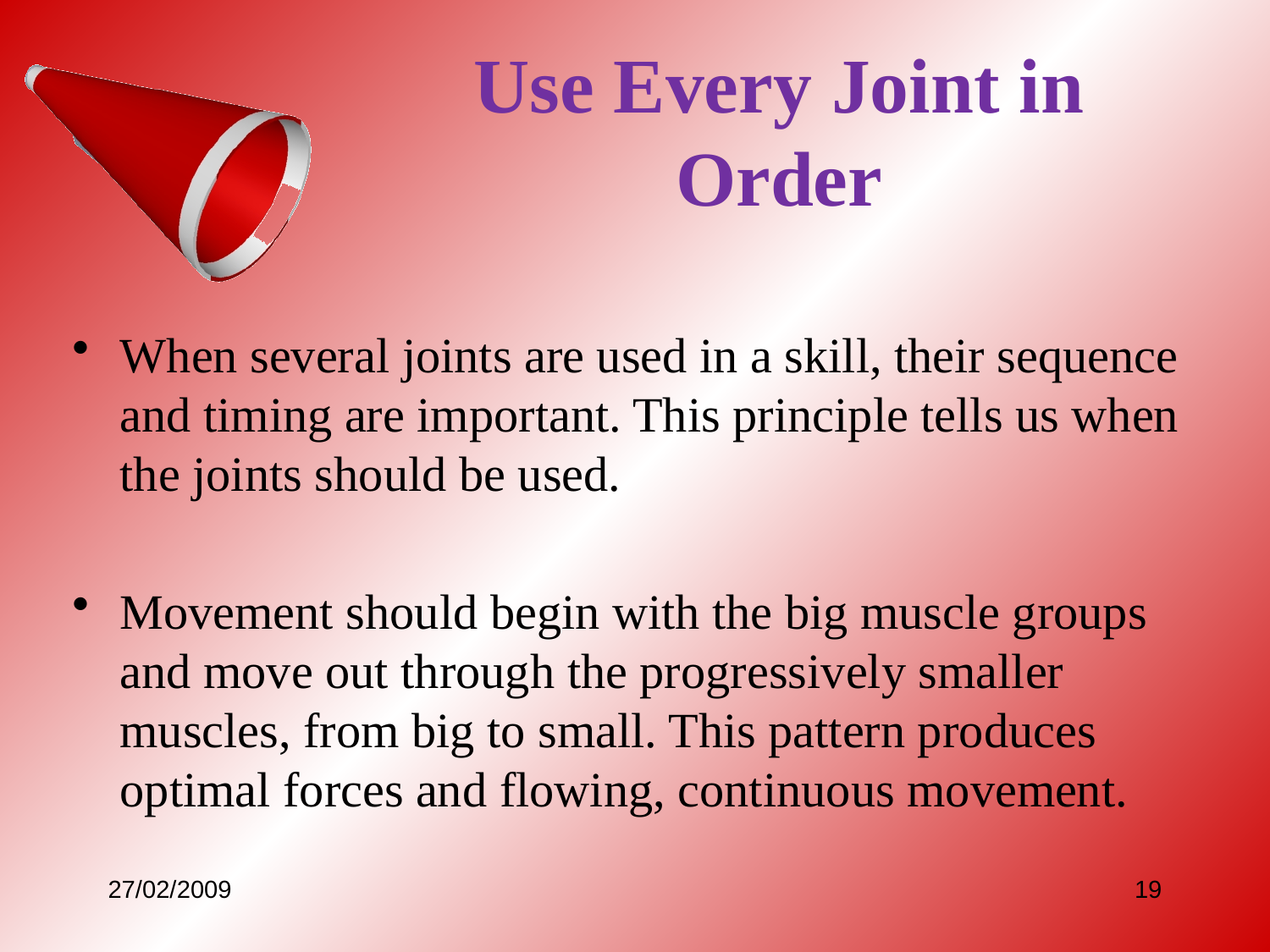

# Use Every Joint in Order
When several joints are used in a skill, their sequence and timing are important. This principle tells us when the joints should be used.

Movement should begin with the big muscle groups and move out through the progressively smaller muscles, from big to small. This pattern produces optimal forces and flowing, continuous movement.
27/02/2009
19